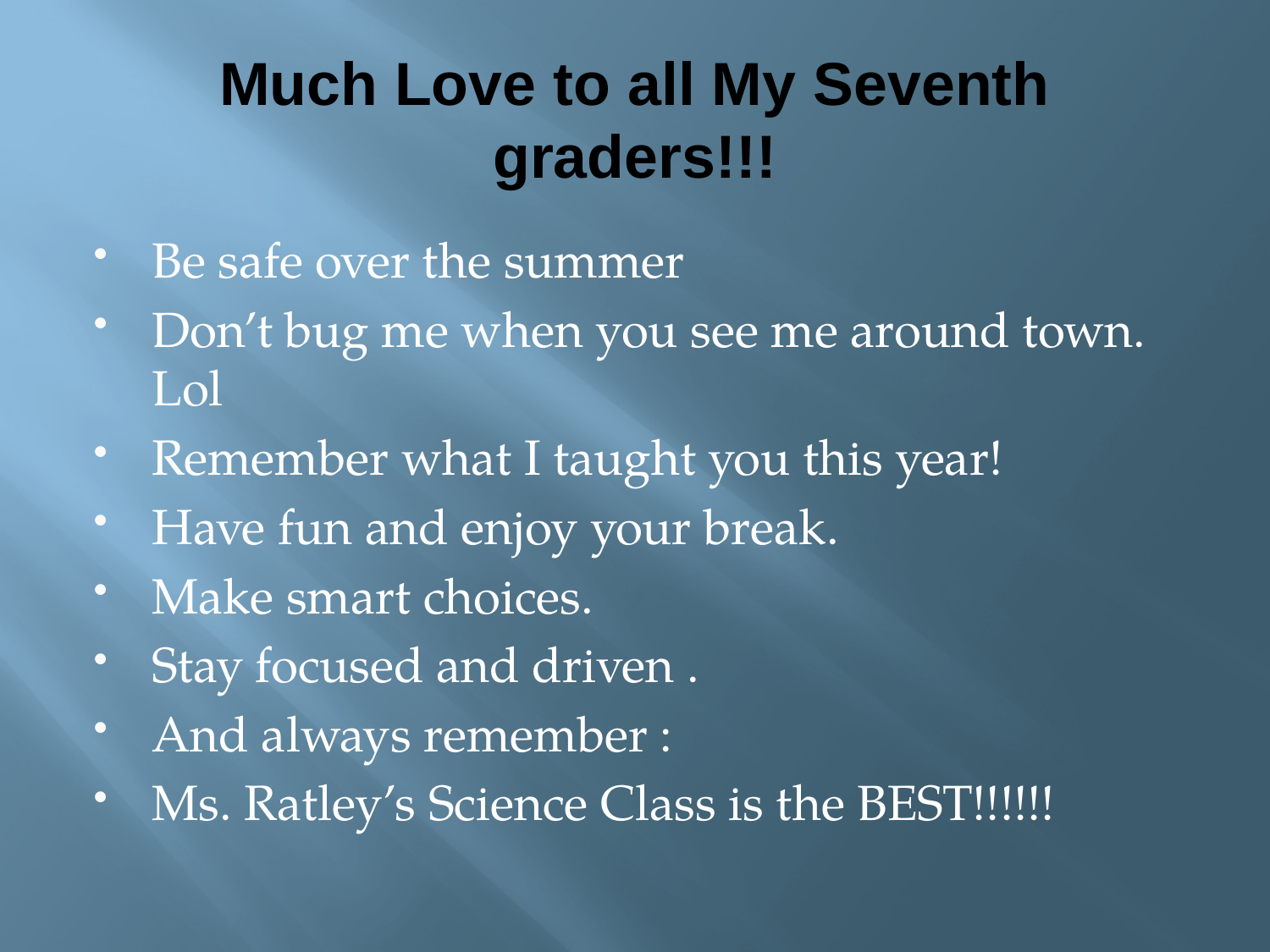

# Much Love to all My Seventh graders!!!
Be safe over the summer
Don’t bug me when you see me around town. Lol
Remember what I taught you this year!
Have fun and enjoy your break.
Make smart choices.
Stay focused and driven .
And always remember :
Ms. Ratley’s Science Class is the BEST!!!!!!